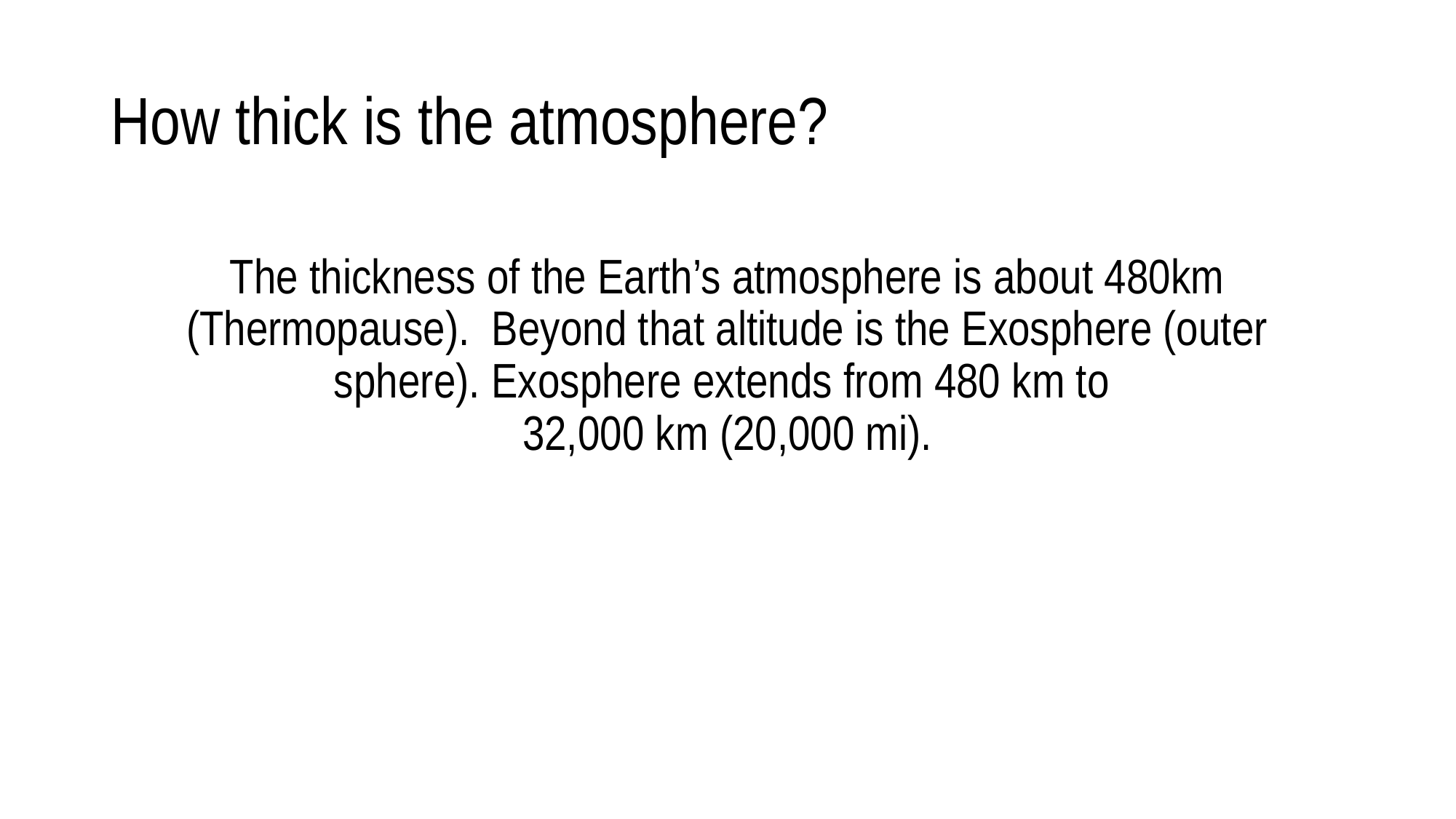

# How thick is the atmosphere?
The thickness of the Earth’s atmosphere is about 480km (Thermopause).  Beyond that altitude is the Exosphere (outer sphere). Exosphere extends from 480 km to
32,000 km (20,000 mi).